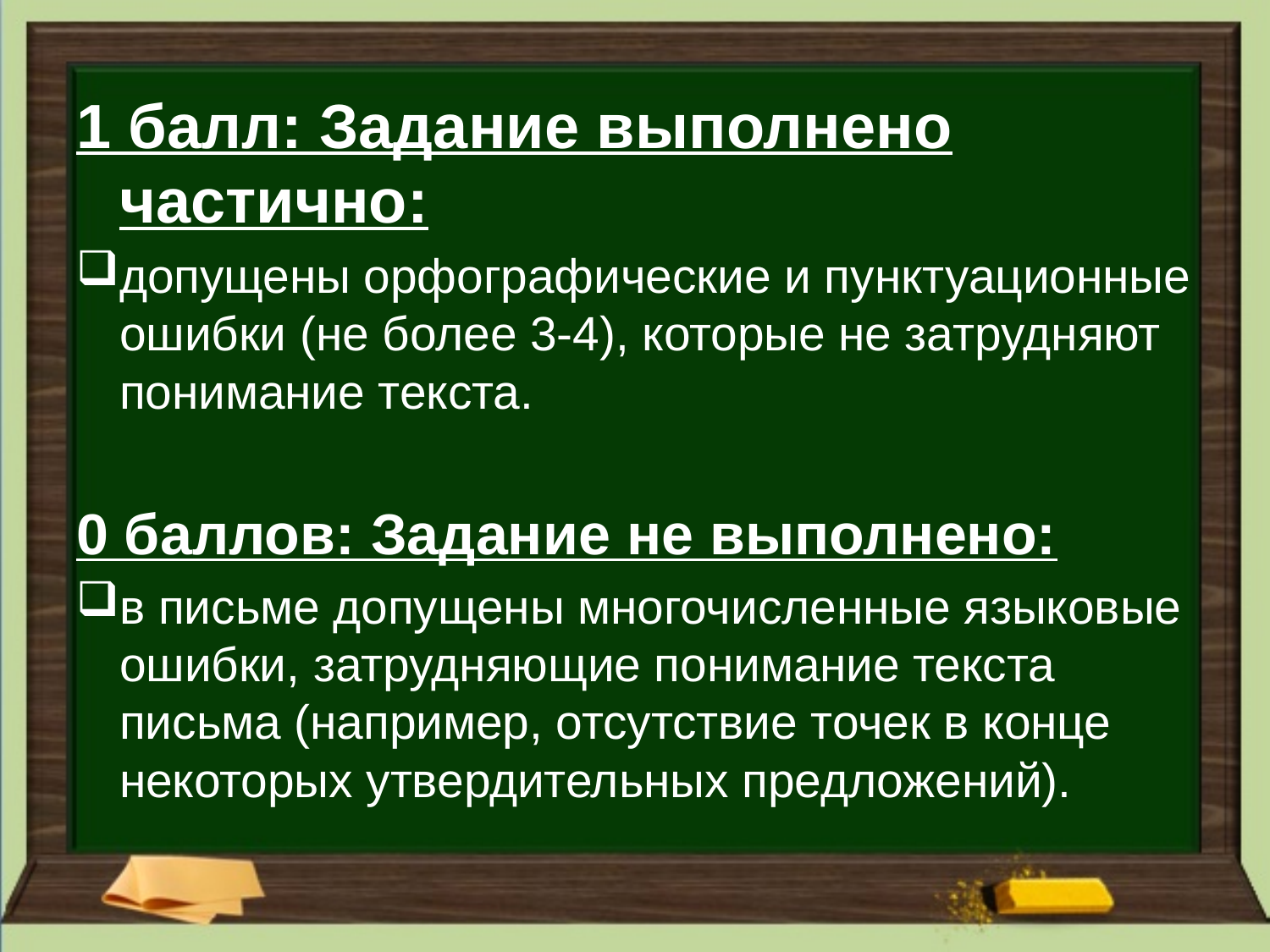

1 балл: Задание выполнено частично:
допущены орфографические и пунктуационные ошибки (не более 3-4), которые не затрудняют понимание текста.

0 баллов: Задание не выполнено:
в письме допущены многочисленные языковые ошибки, затрудняющие понимание текста письма (например, отсутствие точек в конце некоторых утвердительных предложений).